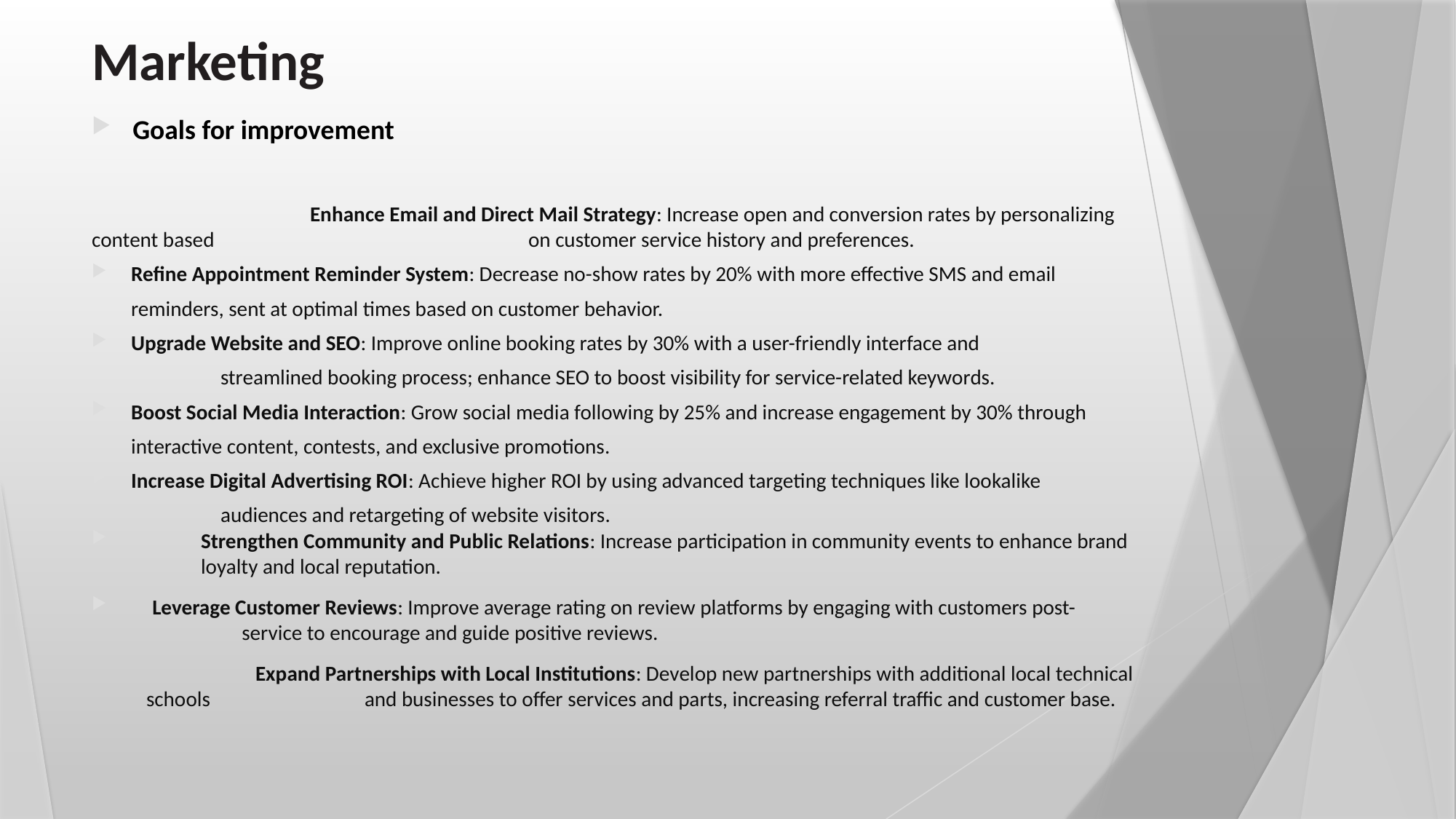

# Marketing

Goals for improvement

	 	Enhance Email and Direct Mail Strategy: Increase open and conversion rates by personalizing content based 			on customer service history and preferences.
		Refine Appointment Reminder System: Decrease no-show rates by 20% with more effective SMS and email 			reminders, sent at optimal times based on customer behavior.
		Upgrade Website and SEO: Improve online booking rates by 30% with a user-friendly interface and 					streamlined booking process; enhance SEO to boost visibility for service-related keywords.
		Boost Social Media Interaction: Grow social media following by 25% and increase engagement by 30% through 			interactive content, contests, and exclusive promotions.
		Increase Digital Advertising ROI: Achieve higher ROI by using advanced targeting techniques like lookalike 				audiences and retargeting of website visitors.
		Strengthen Community and Public Relations: Increase participation in community events to enhance brand 			loyalty and local reputation.
		Leverage Customer Reviews: Improve average rating on review platforms by engaging with customers post-				service to encourage and guide positive reviews.
 	Expand Partnerships with Local Institutions: Develop new partnerships with additional local technical schools 		and businesses to offer services and parts, increasing referral traffic and customer base.